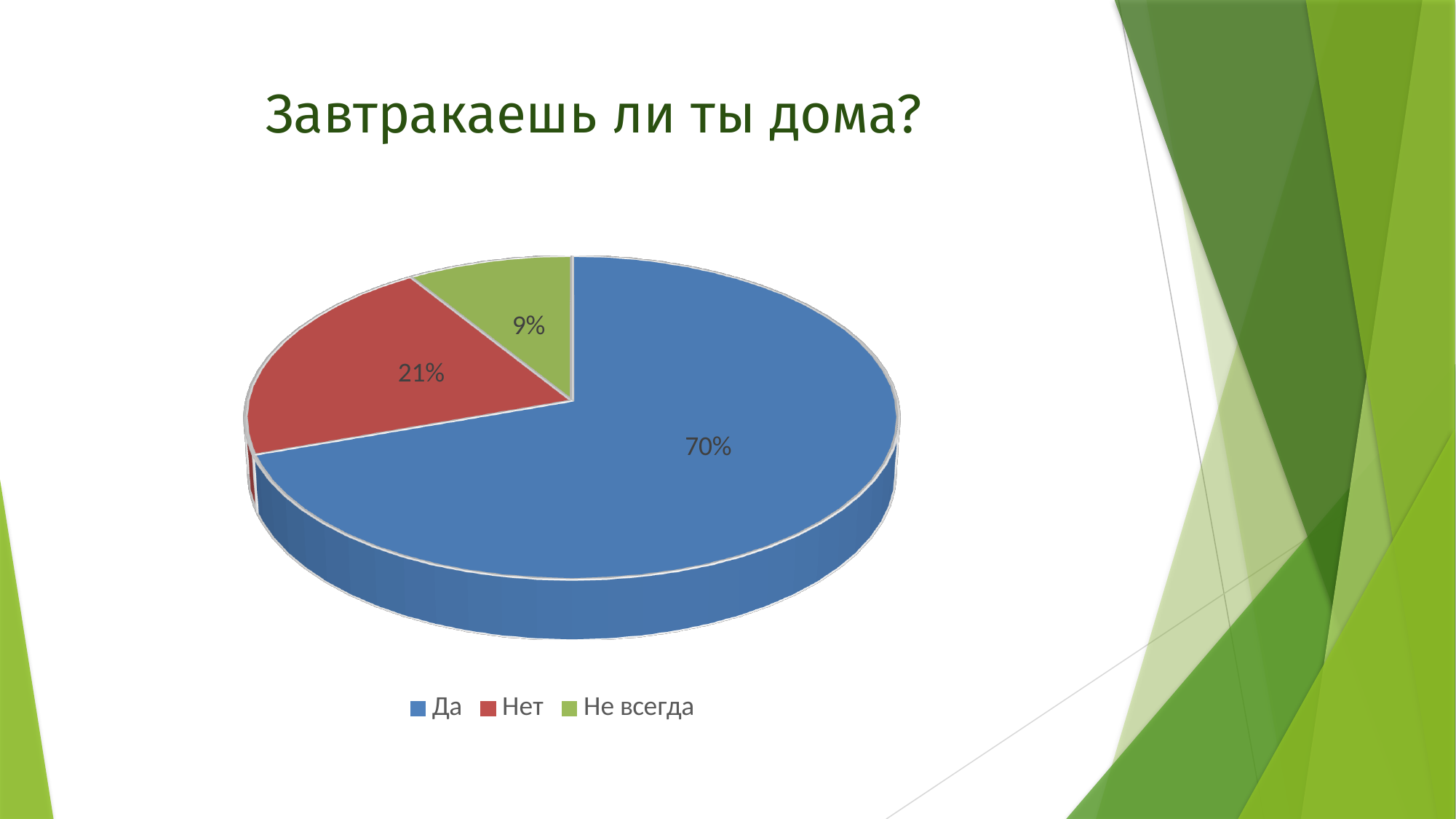

# Завтракаешь ли ты дома?

[unsupported chart]